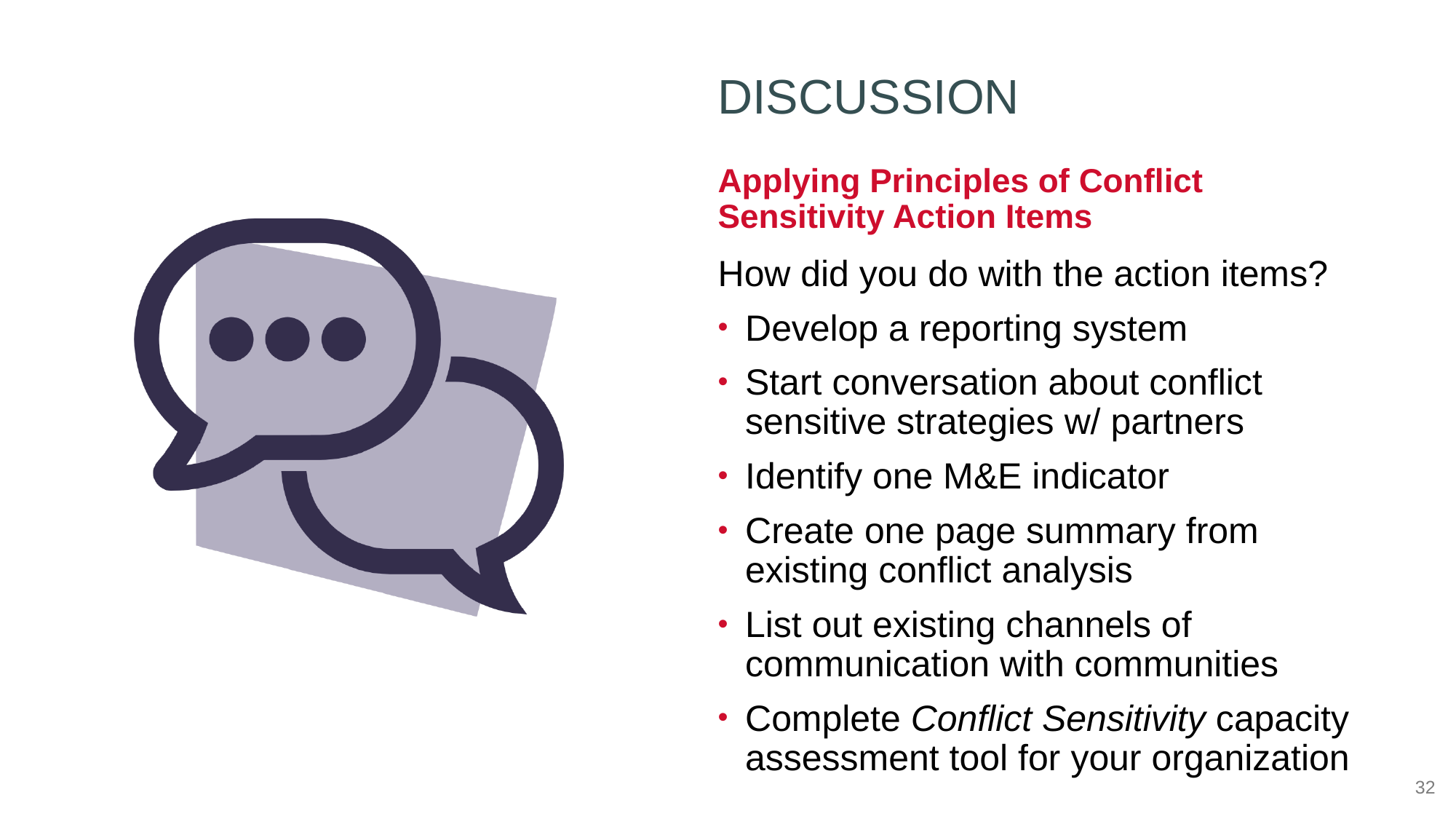

Applying Principles of Conflict Sensitivity Action Items
How did you do with the action items?
Develop a reporting system
Start conversation about conflict sensitive strategies w/ partners
Identify one M&E indicator
Create one page summary from existing conflict analysis
List out existing channels of communication with communities
Complete Conflict Sensitivity capacity assessment tool for your organization

32